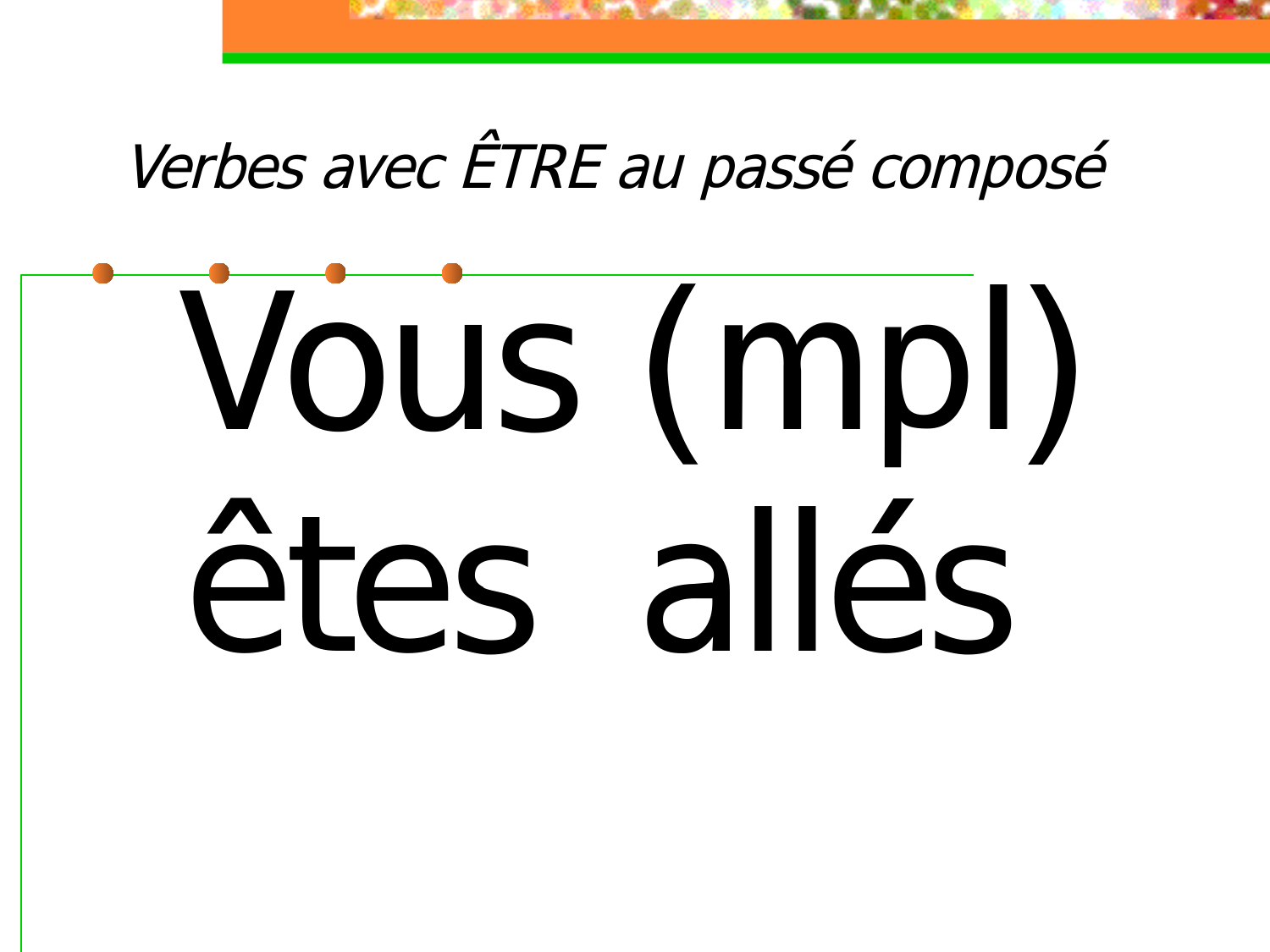

# Verbes avec ÊTRE au passé composé
Vous (mpl)
êtes
allés